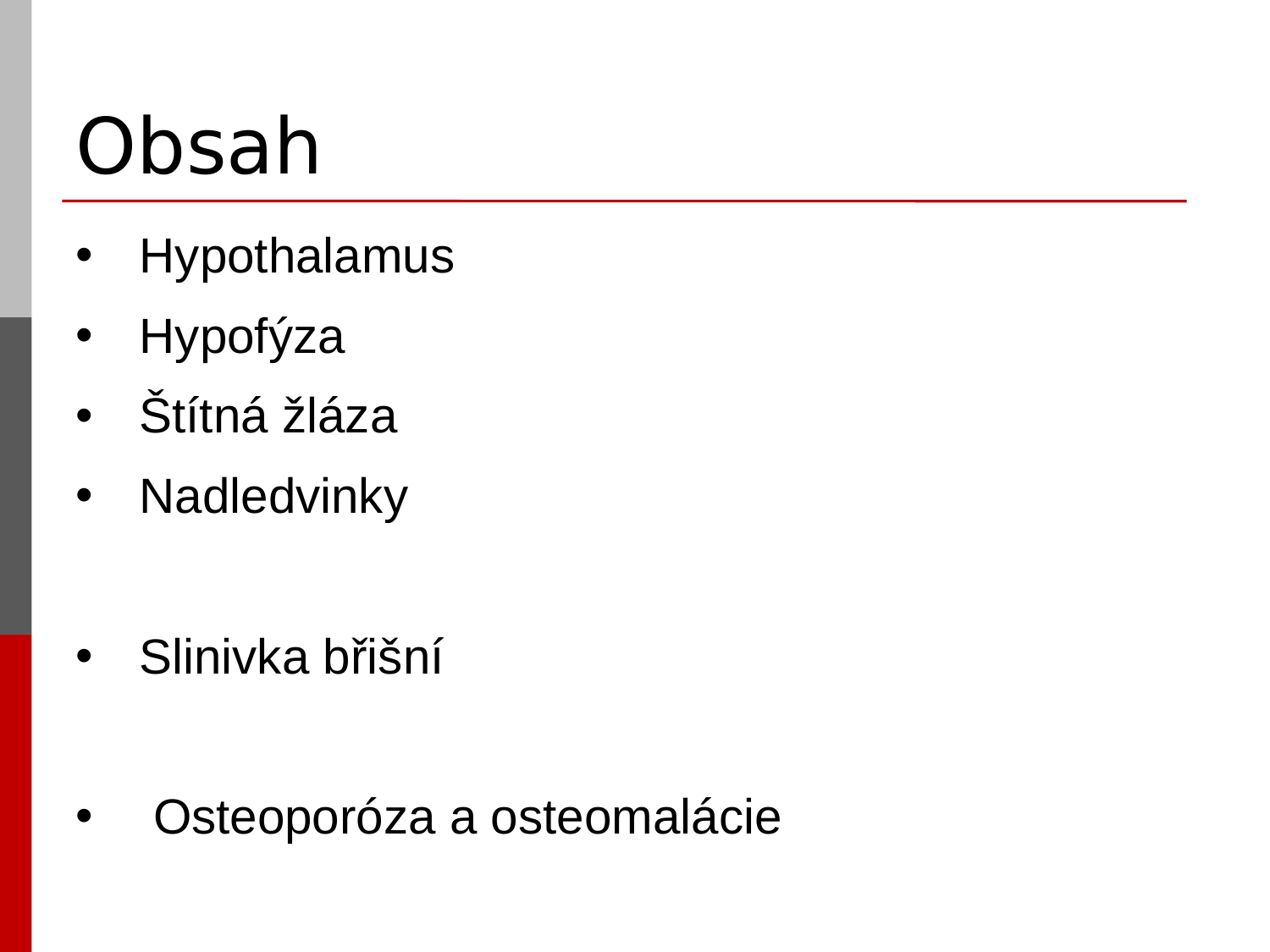

# Obsah
Hypothalamus
Hypofýza
Štítná žláza
Nadledvinky

Slinivka břišní

 Osteoporóza a osteomalácie